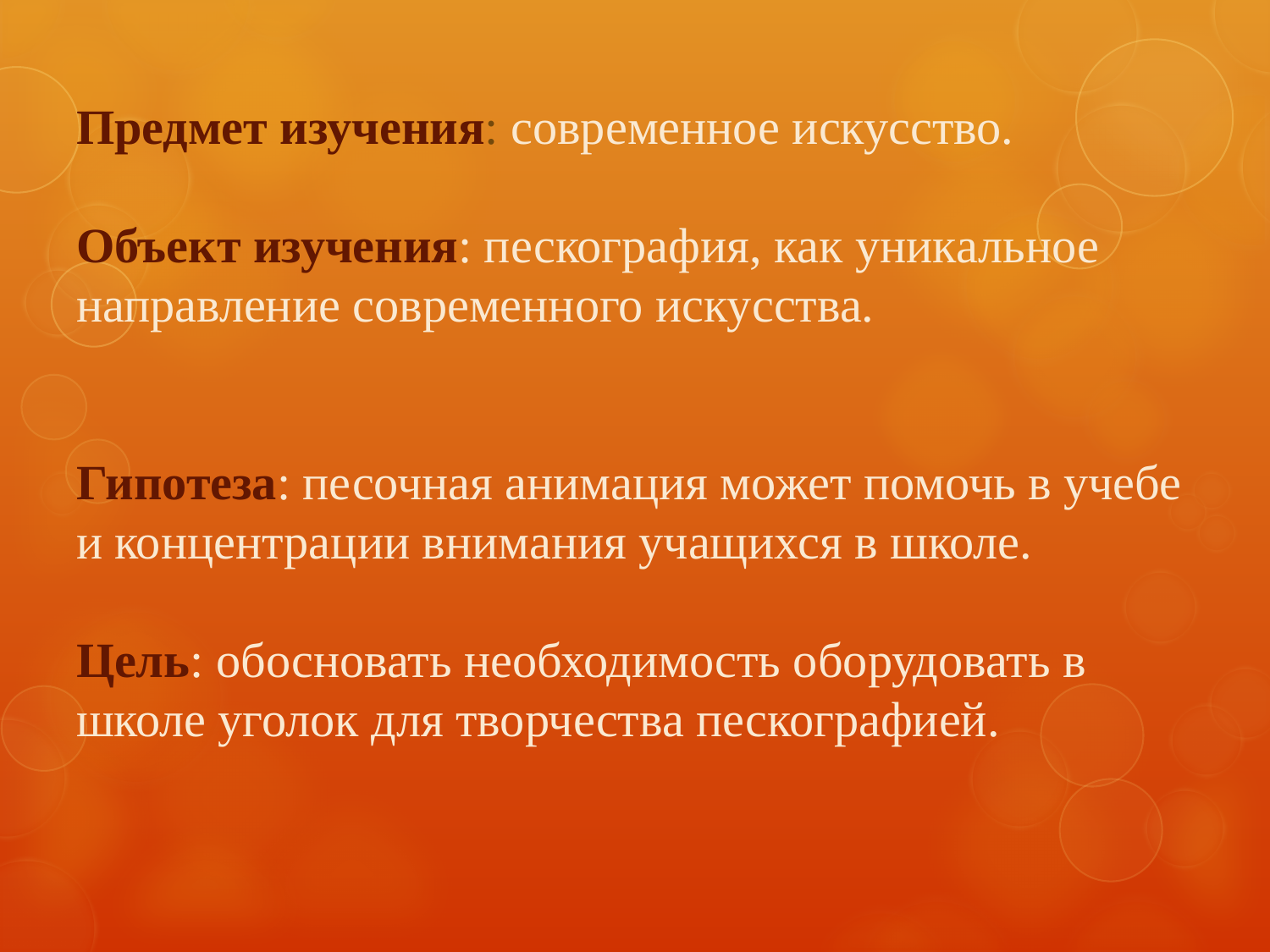

# Предмет изучения: современное искусство. Объект изучения: пескография, как уникальное направление современного искусства. Гипотеза: песочная анимация может помочь в учебе и концентрации внимания учащихся в школе. Цель: обосновать необходимость оборудовать в школе уголок для творчества пескографией.